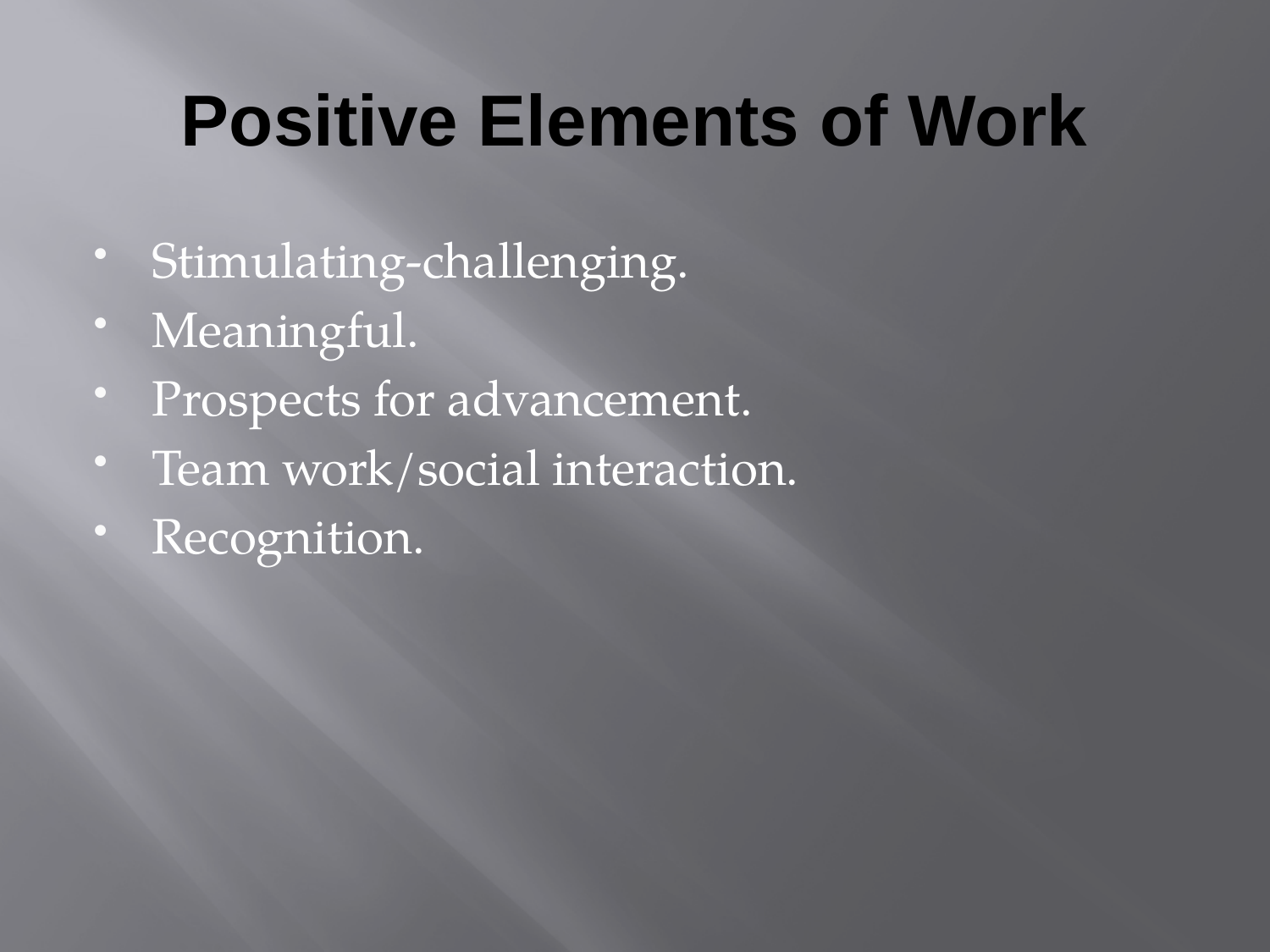

# Positive Elements of Work
Stimulating-challenging.
Meaningful.
Prospects for advancement.
Team work/social interaction.
Recognition.